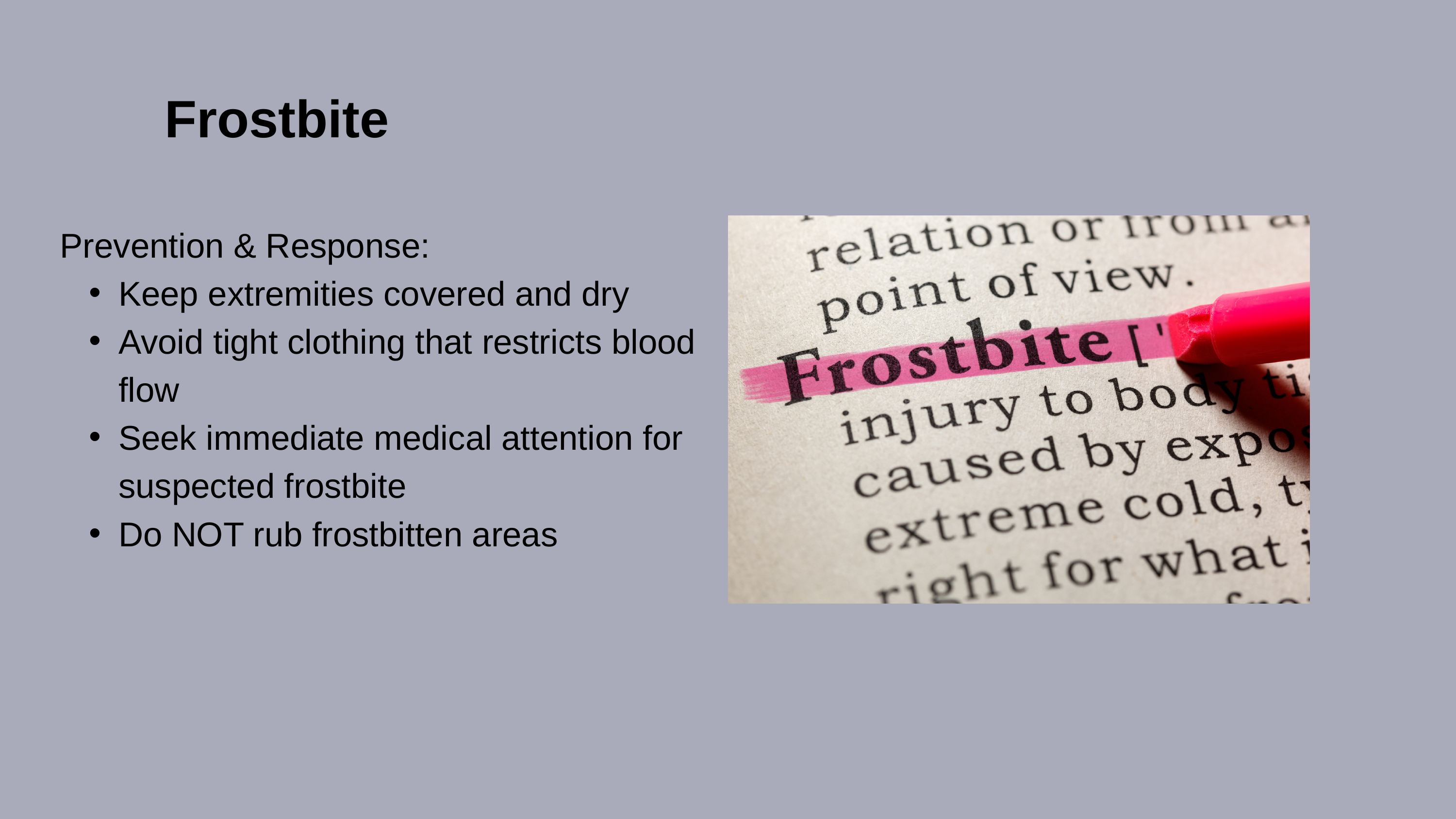

Frostbite

Prevention & Response:
Keep extremities covered and dry
Avoid tight clothing that restricts blood flow
Seek immediate medical attention for suspected frostbite
Do NOT rub frostbitten areas